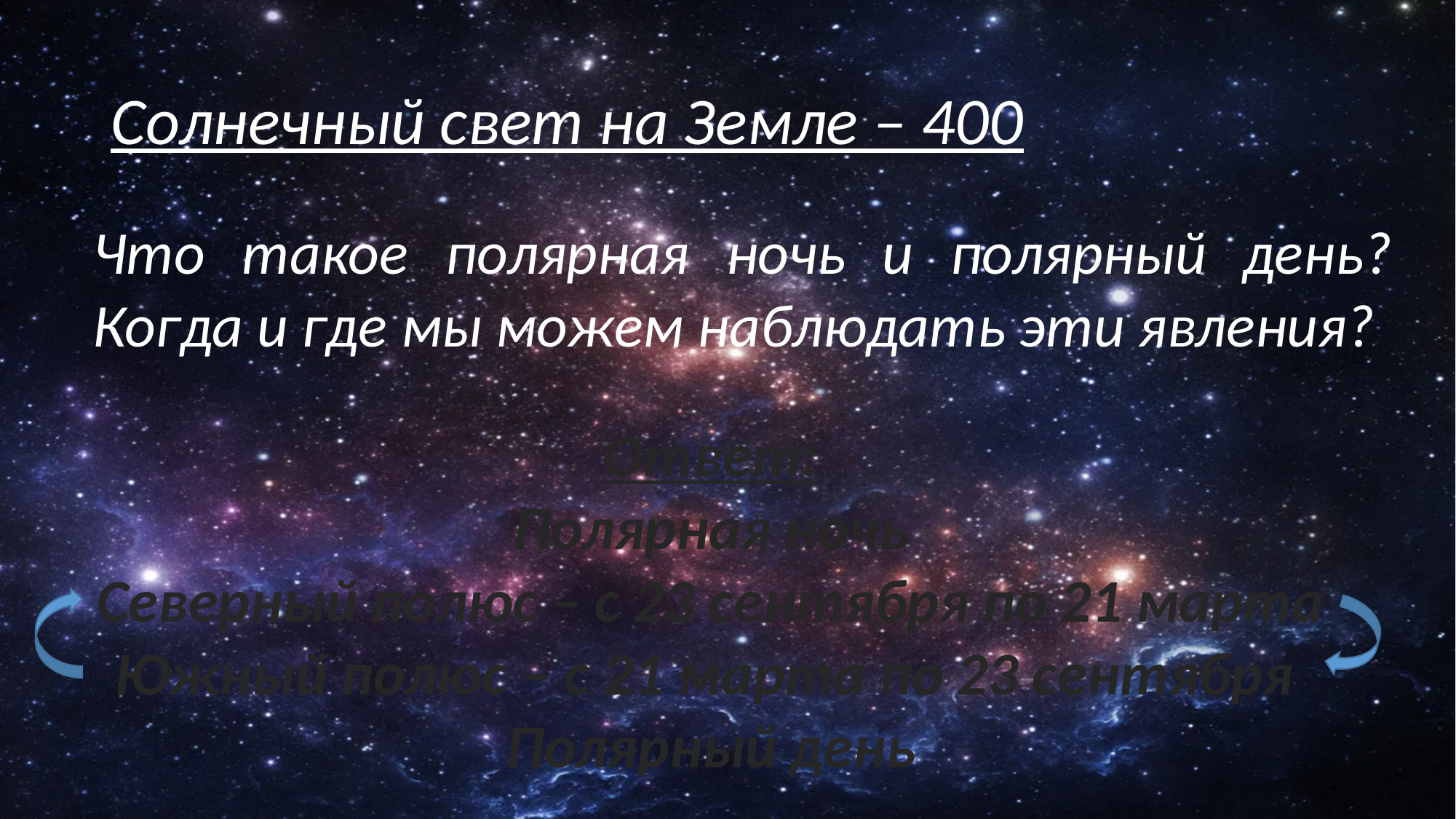

# Солнечный свет на Земле – 400
Что такое полярная ночь и полярный день? Когда и где мы можем наблюдать эти явления?
Ответ:
Полярная ночь
Северный полюс – с 23 сентября по 21 марта
Южный полюс – с 21 марта по 23 сентября
Полярный день